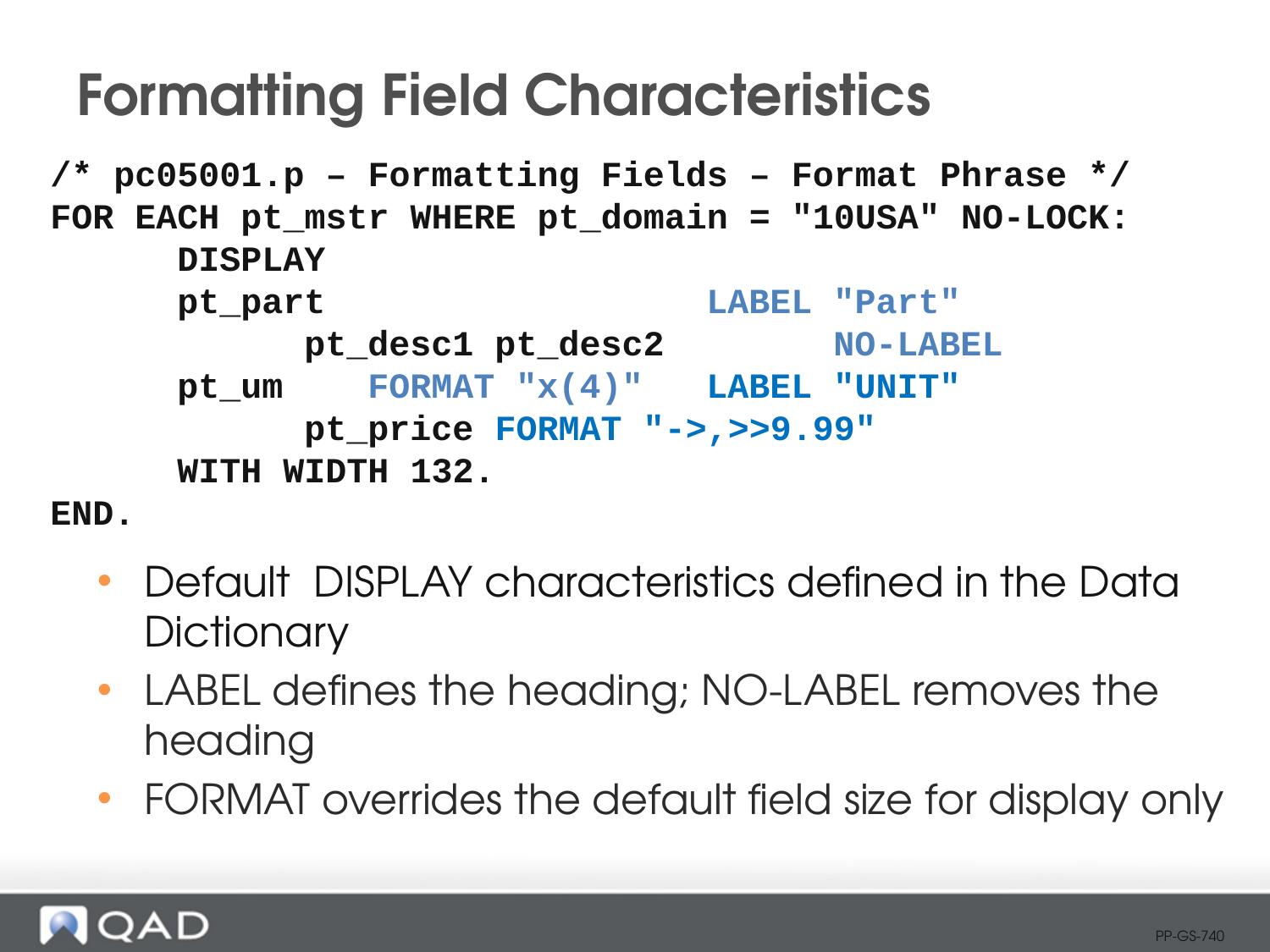

# Formatting Field Characteristics
/* pc05001.p – Formatting Fields – Format Phrase */
FOR EACH pt_mstr WHERE pt_domain = "10USA" NO-LOCK:
	DISPLAY
      pt_part                  LABEL "Part"
		pt_desc1 pt_desc2        NO-LABEL
      pt_um    FORMAT "x(4)"   LABEL "UNIT"
		pt_price FORMAT "->,>>9.99"
	WITH WIDTH 132.
END.

Default  DISPLAY characteristics defined in the Data Dictionary
LABEL defines the heading; NO-LABEL removes the heading
FORMAT overrides the default field size for display only

PP-GS-740